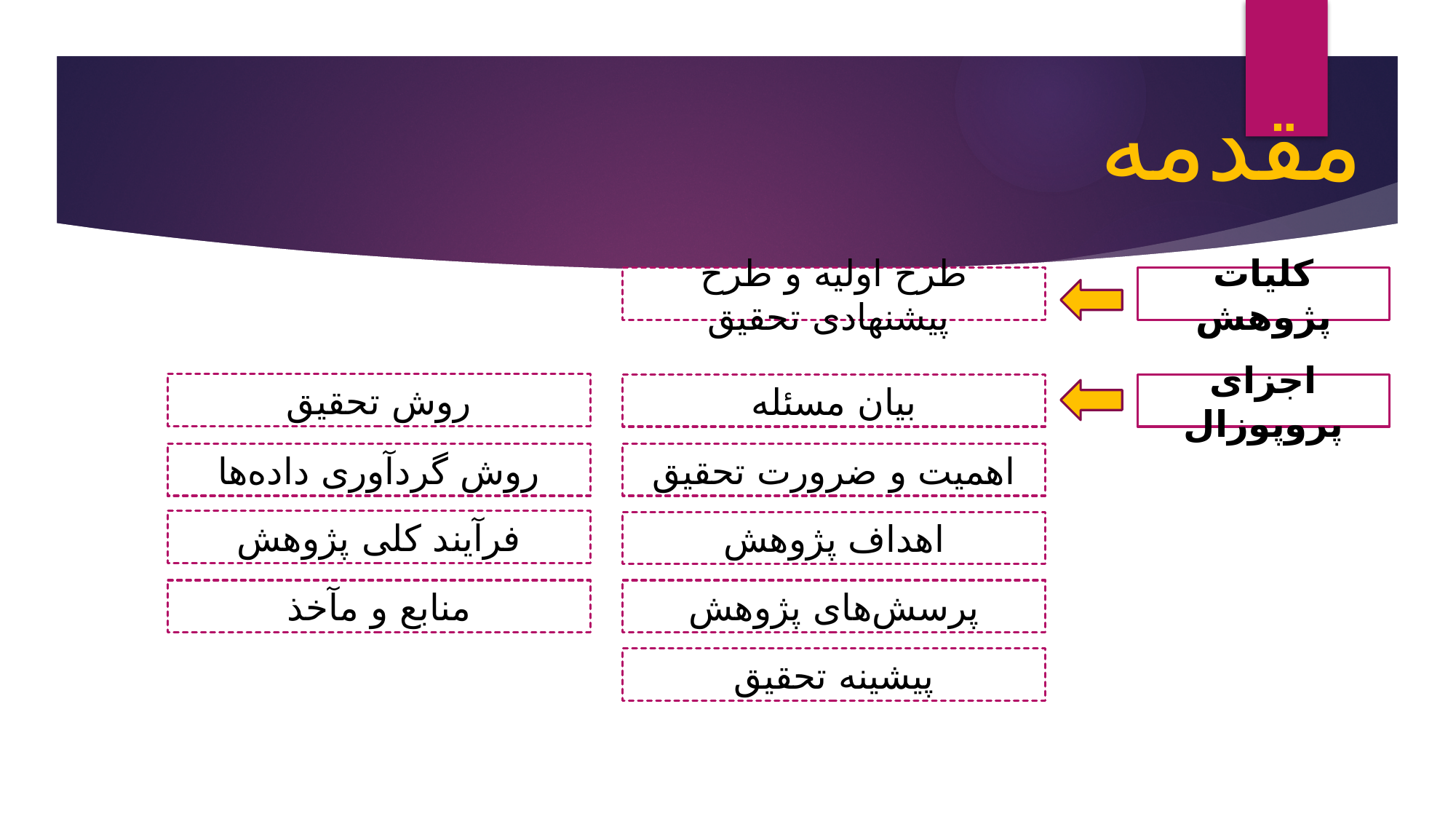

مقدمه
طرح اولیه و طرح پیشنهادی تحقیق
کلیات پژوهش

روش تحقیق
بیان مسئله
اجزای پروپوزال

روش گردآوری داده‌ها
اهمیت و ضرورت تحقیق
فرآیند کلی پژوهش
اهداف پژوهش
منابع و مآخذ
پرسش‌های پژوهش
پیشینه تحقیق